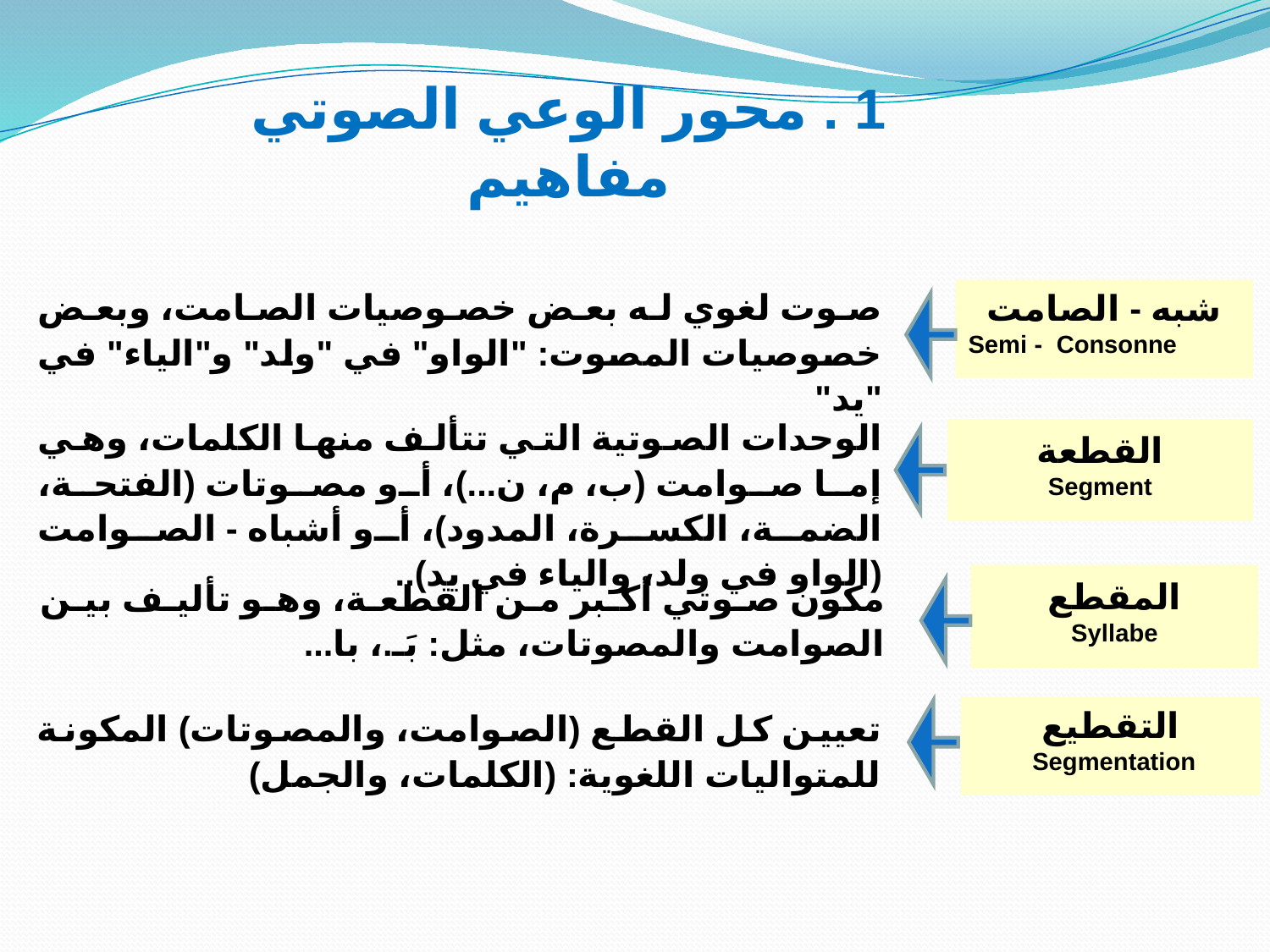

1 . محور الوعي الصوتي
مفاهيم

صوت لغوي له بعض خصوصيات الصامت، وبعض خصوصيات المصوت: "الواو" في "ولد" و"الياء" في "يد"
شبه - الصامت
Semi -  Consonne

الوحدات الصوتية التي تتألف منها الكلمات، وهي إما صوامت (ب، م، ن...)، أو مصوتات (الفتحة، الضمة، الكسرة، المدود)، أو أشباه - الصوامت (الواو في ولد، والياء في يد)..
القطعة
Segment

المقطع
Syllabe
مكون صوتي أكبر من القطعة، وهو تأليف بين الصوامت والمصوتات، مثل: بَـ.، با...

التقطيع
 Segmentation
تعيين كل القطع (الصوامت، والمصوتات) المكونة للمتواليات اللغوية: (الكلمات، والجمل)